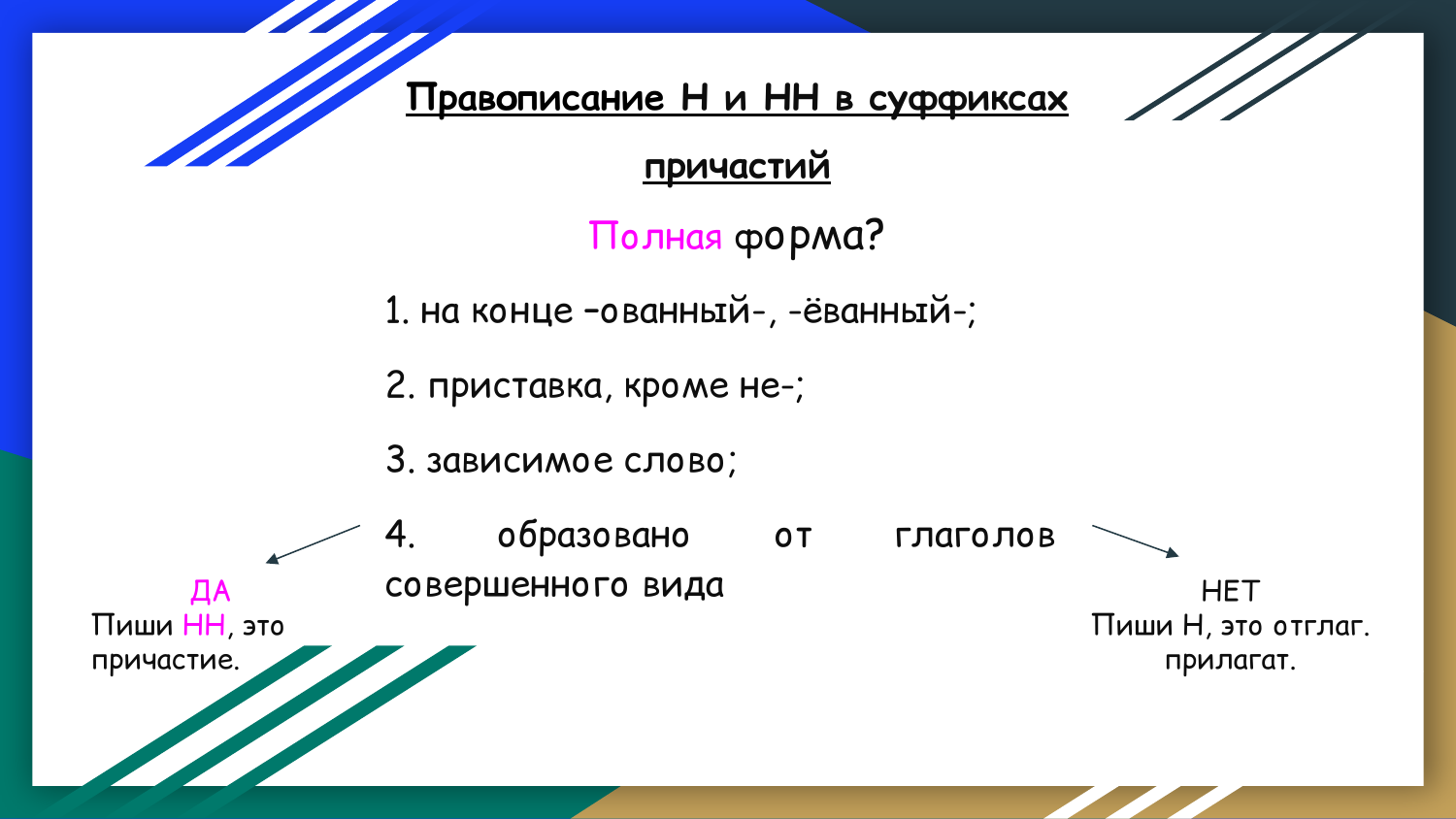

Правописание Н и НН в суффиксах
причастий
Полная форма?
1. на конце –ованный-, -ёванный-;
2. приставка, кроме не-;
3. зависимое слово;
4. образовано от глаголов совершенного вида
ДА
Пиши НН, это причастие.
НЕТ
Пиши Н, это отглаг. прилагат.